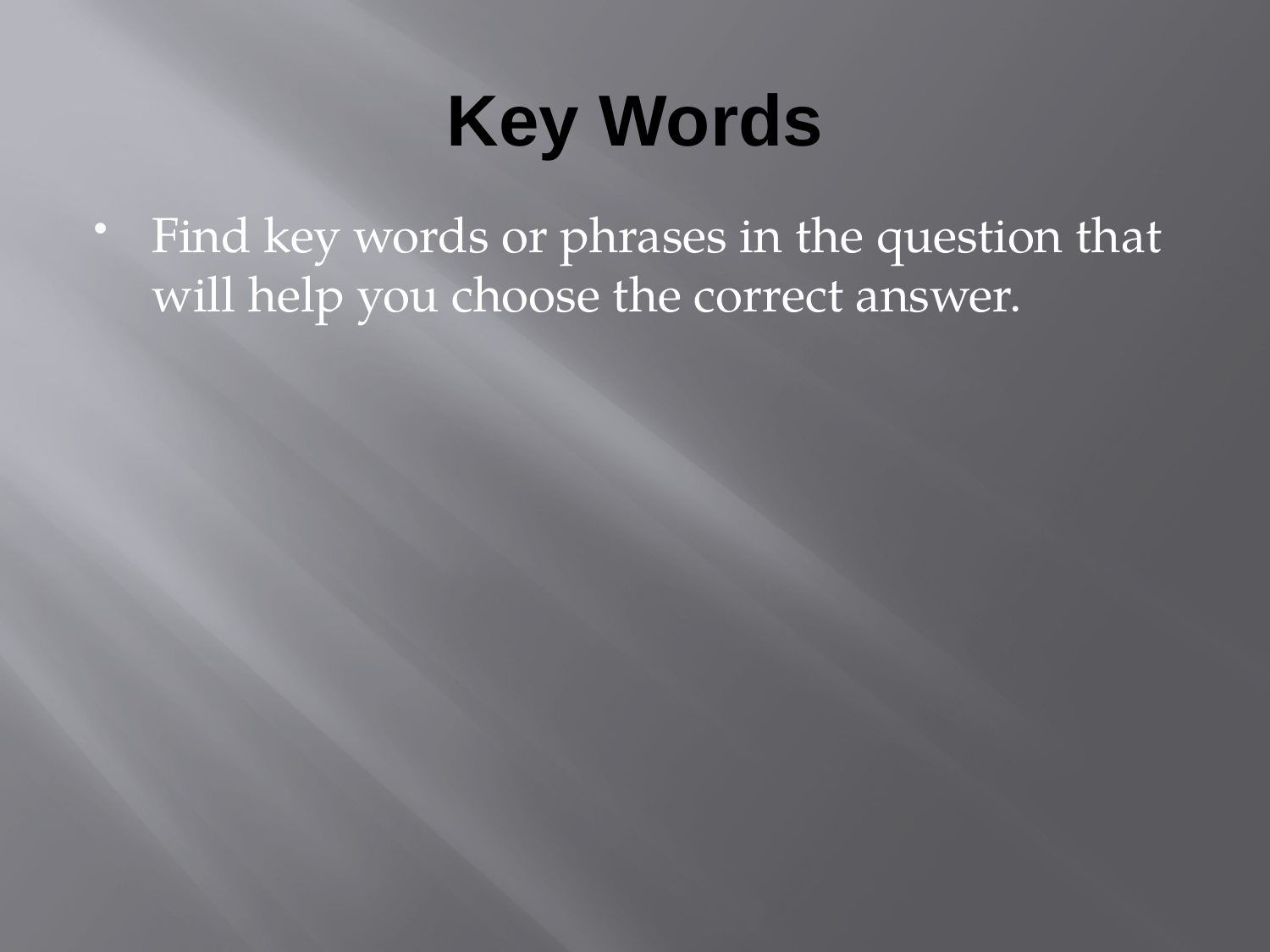

# Key Words
Find key words or phrases in the question that will help you choose the correct answer.